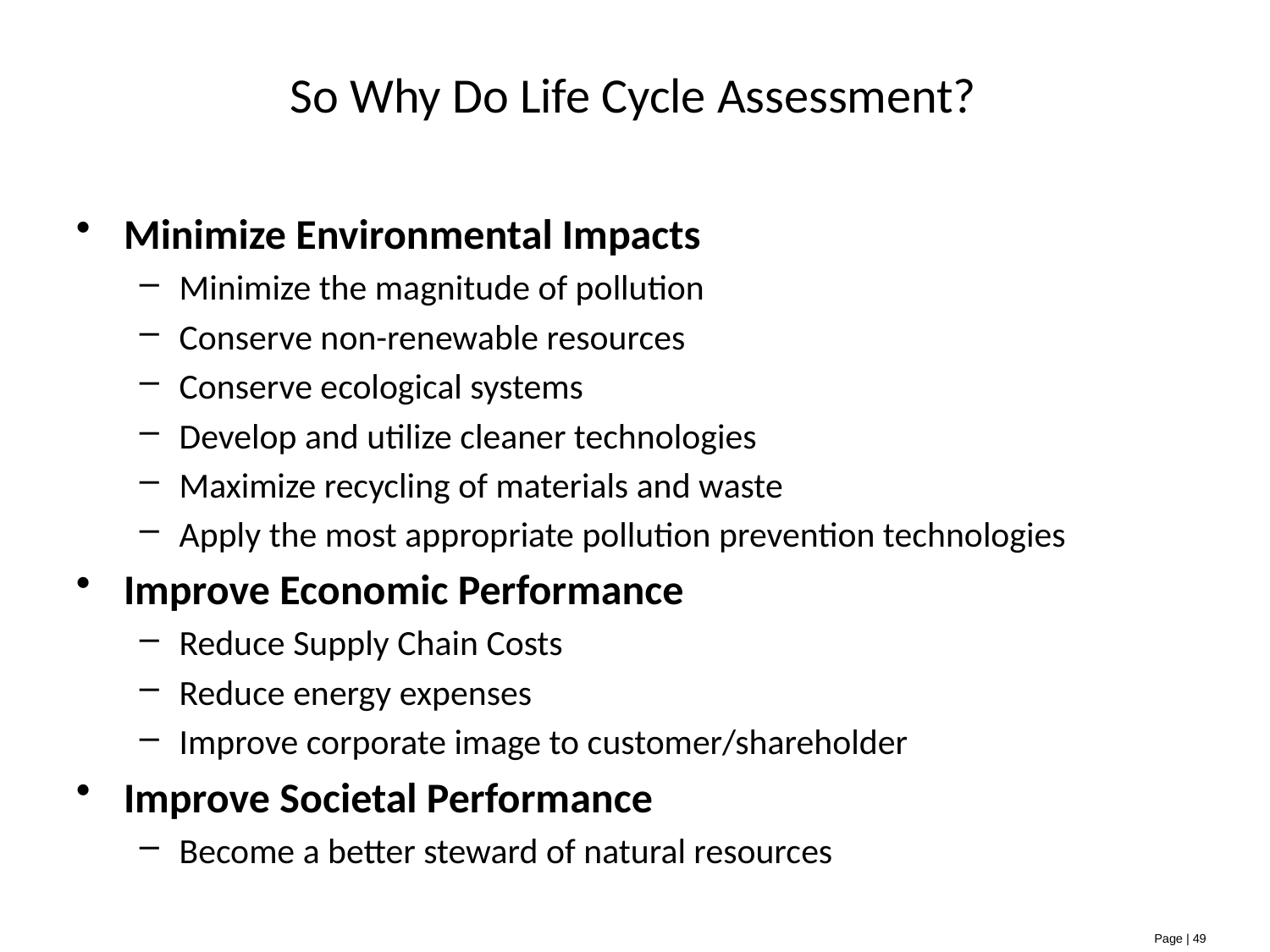

# So Why Do Life Cycle Assessment?
Minimize Environmental Impacts
Minimize the magnitude of pollution
Conserve non-renewable resources
Conserve ecological systems
Develop and utilize cleaner technologies
Maximize recycling of materials and waste
Apply the most appropriate pollution prevention technologies
Improve Economic Performance
Reduce Supply Chain Costs
Reduce energy expenses
Improve corporate image to customer/shareholder
Improve Societal Performance
Become a better steward of natural resources